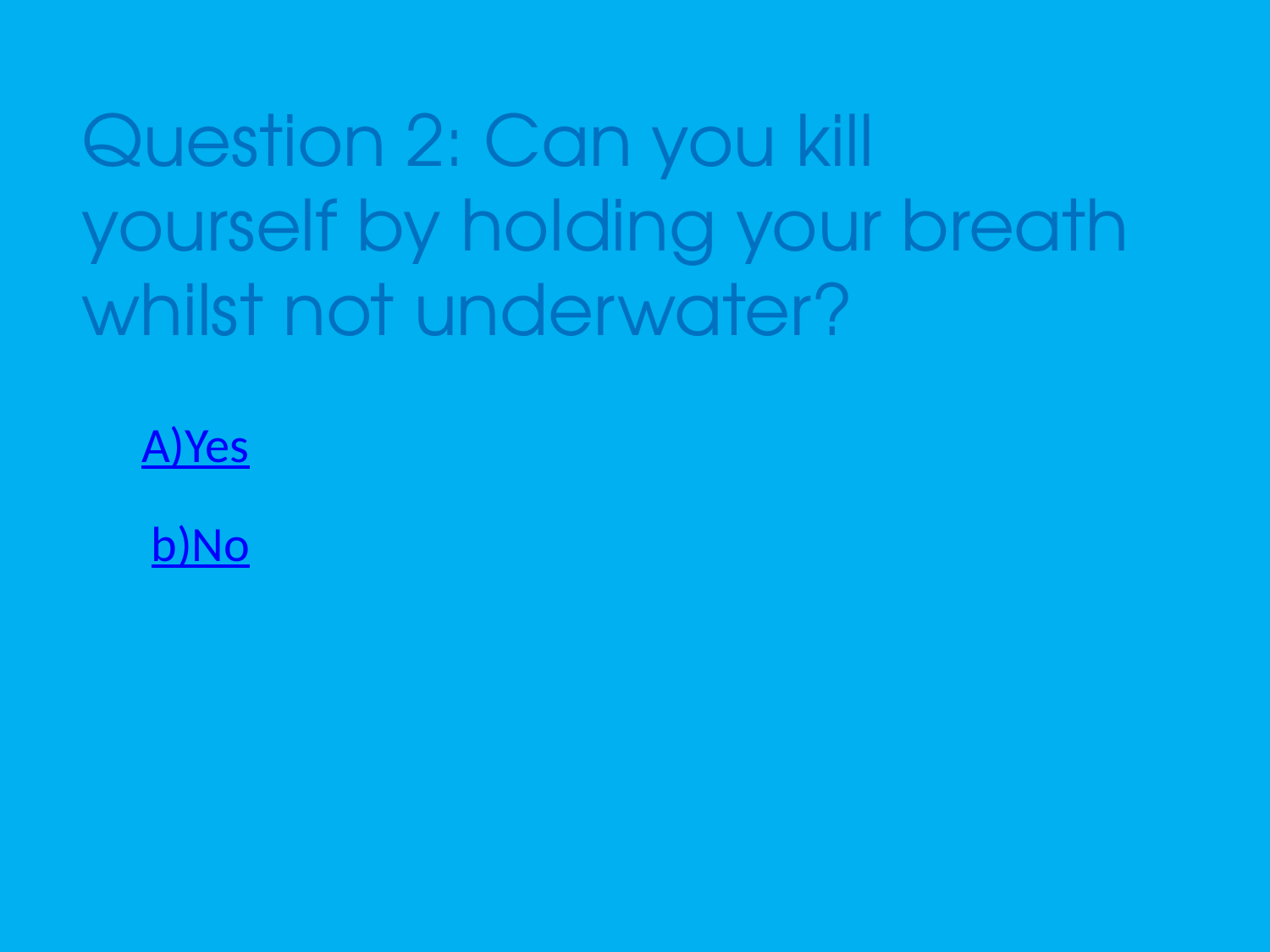

Question 2: Can you kill yourself by holding your breath whilst not underwater?
A)Yes
b)No